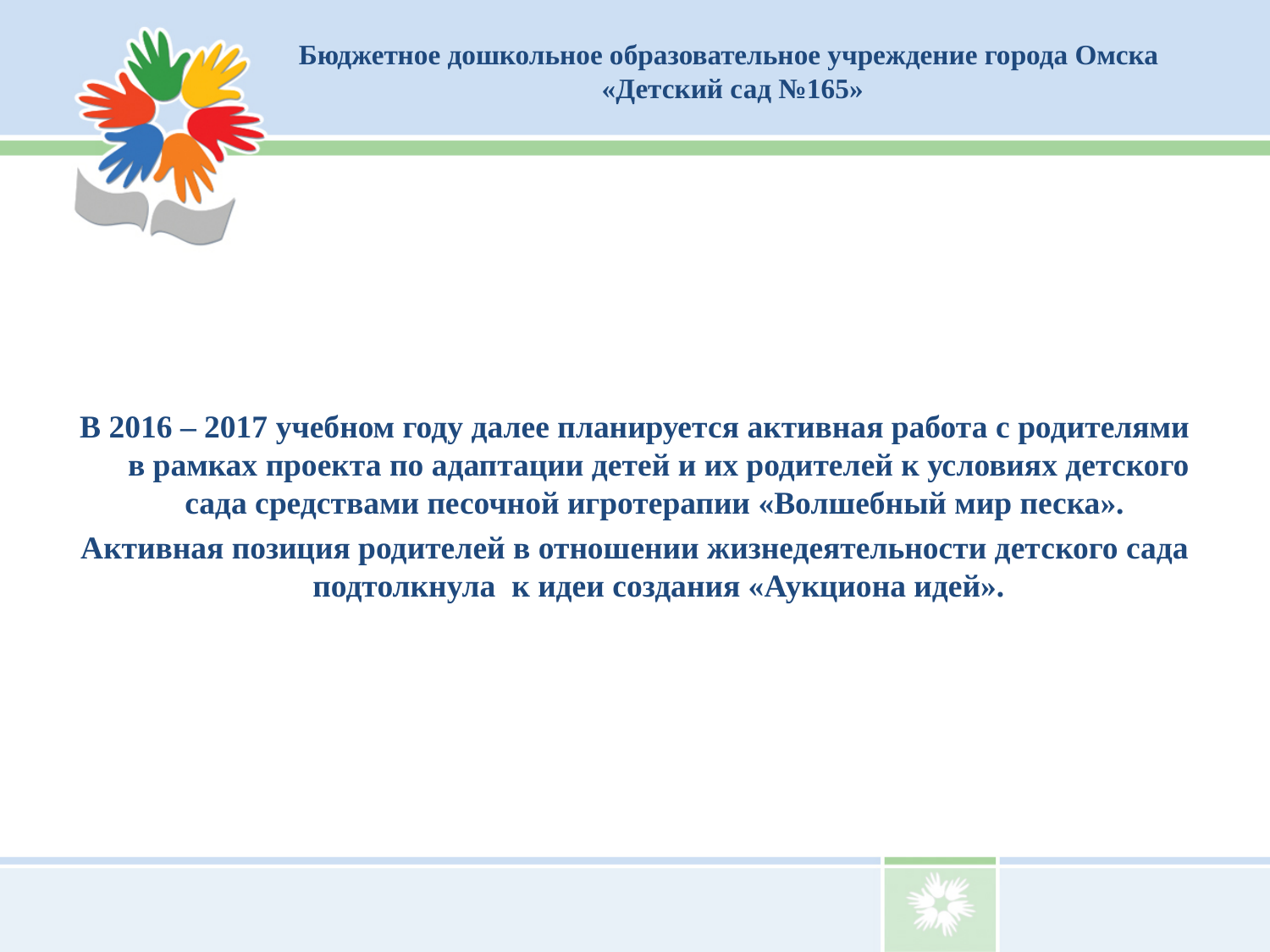

Бюджетное дошкольное образовательное учреждение города Омска
 «Детский сад №165»

В 2016 – 2017 учебном году далее планируется активная работа с родителями в рамках проекта по адаптации детей и их родителей к условиях детского сада средствами песочной игротерапии «Волшебный мир песка».
Активная позиция родителей в отношении жизнедеятельности детского сада подтолкнула  к идеи создания «Аукциона идей».